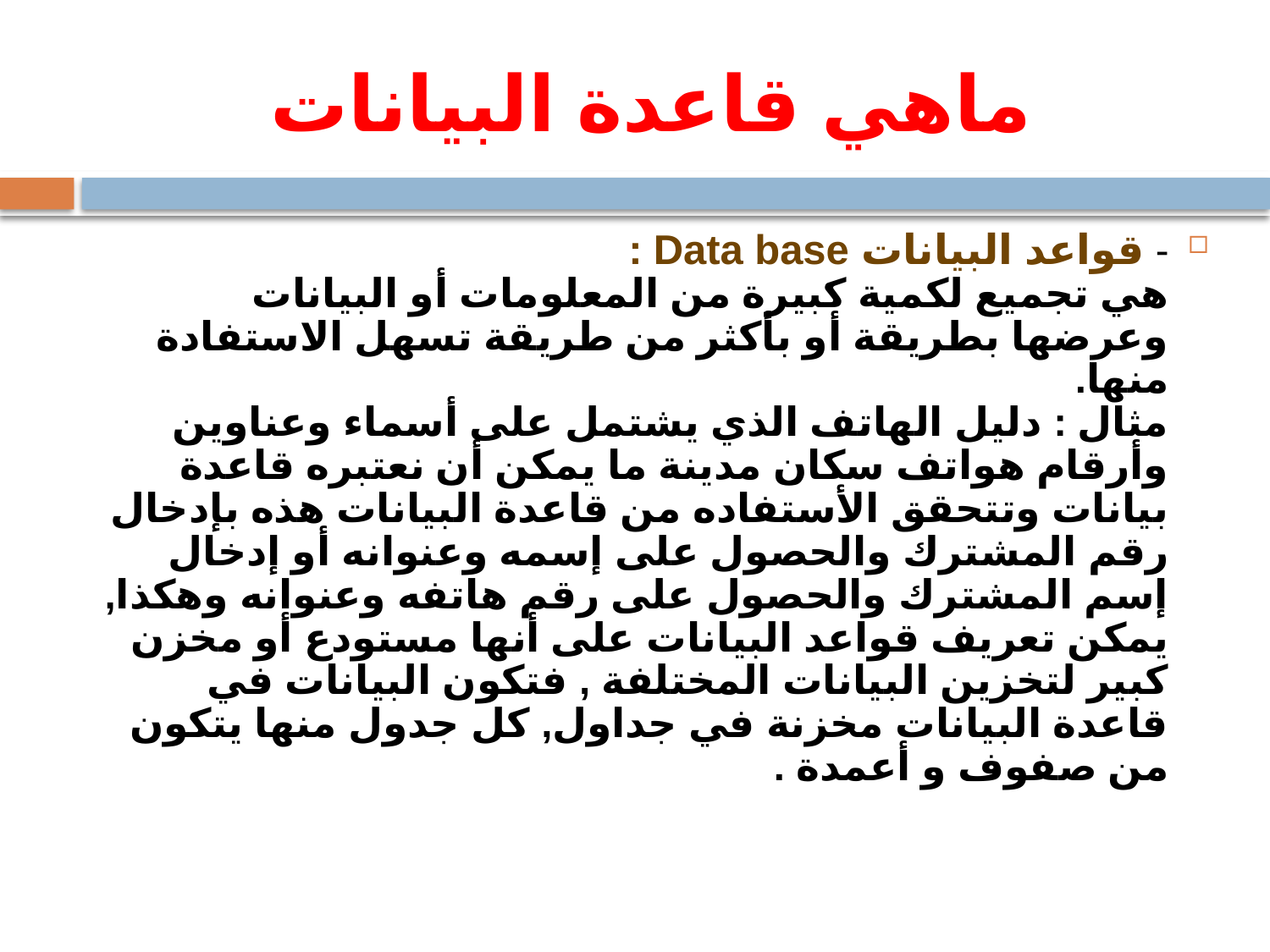

# ماهي قاعدة البيانات
- قواعد البيانات Data base :
هي تجميع لكمية كبيرة من المعلومات أو البيانات وعرضها بطريقة أو بأكثر من طريقة تسهل الاستفادة منها.
مثال : دليل الهاتف الذي يشتمل على أسماء وعناوين وأرقام هواتف سكان مدينة ما يمكن أن نعتبره قاعدة بيانات وتتحقق الأستفاده من قاعدة البيانات هذه بإدخال رقم المشترك والحصول على إسمه وعنوانه أو إدخال إسم المشترك والحصول على رقم هاتفه وعنوانه وهكذا, يمكن تعريف قواعد البيانات على أنها مستودع أو مخزن كبير لتخزين البيانات المختلفة , فتكون البيانات في قاعدة البيانات مخزنة في جداول, كل جدول منها يتكون من صفوف و أعمدة .